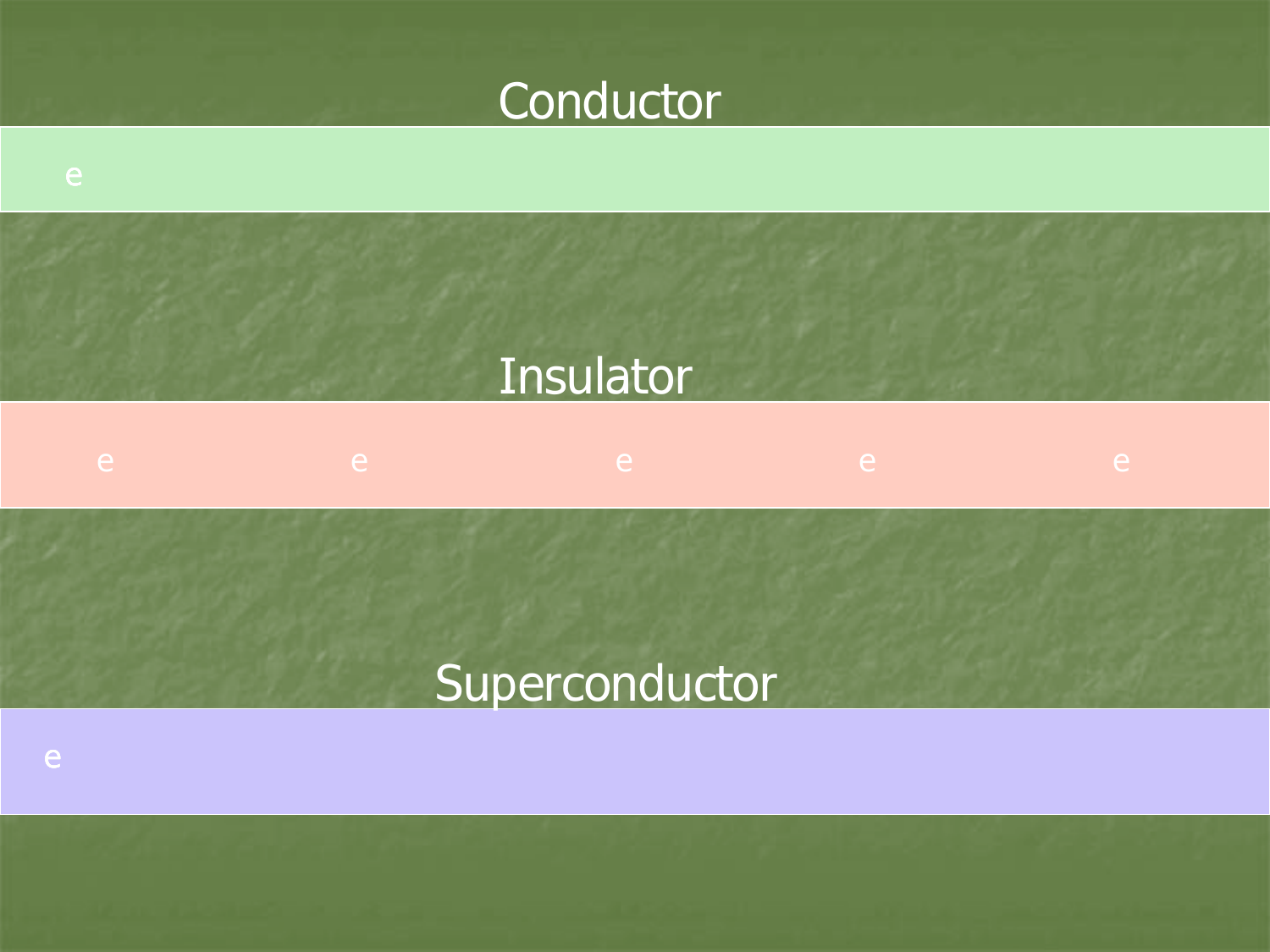

Conductor

e
e
e
e
Insulator

e
e
e
e
e
Superconductor

e
e
e
e